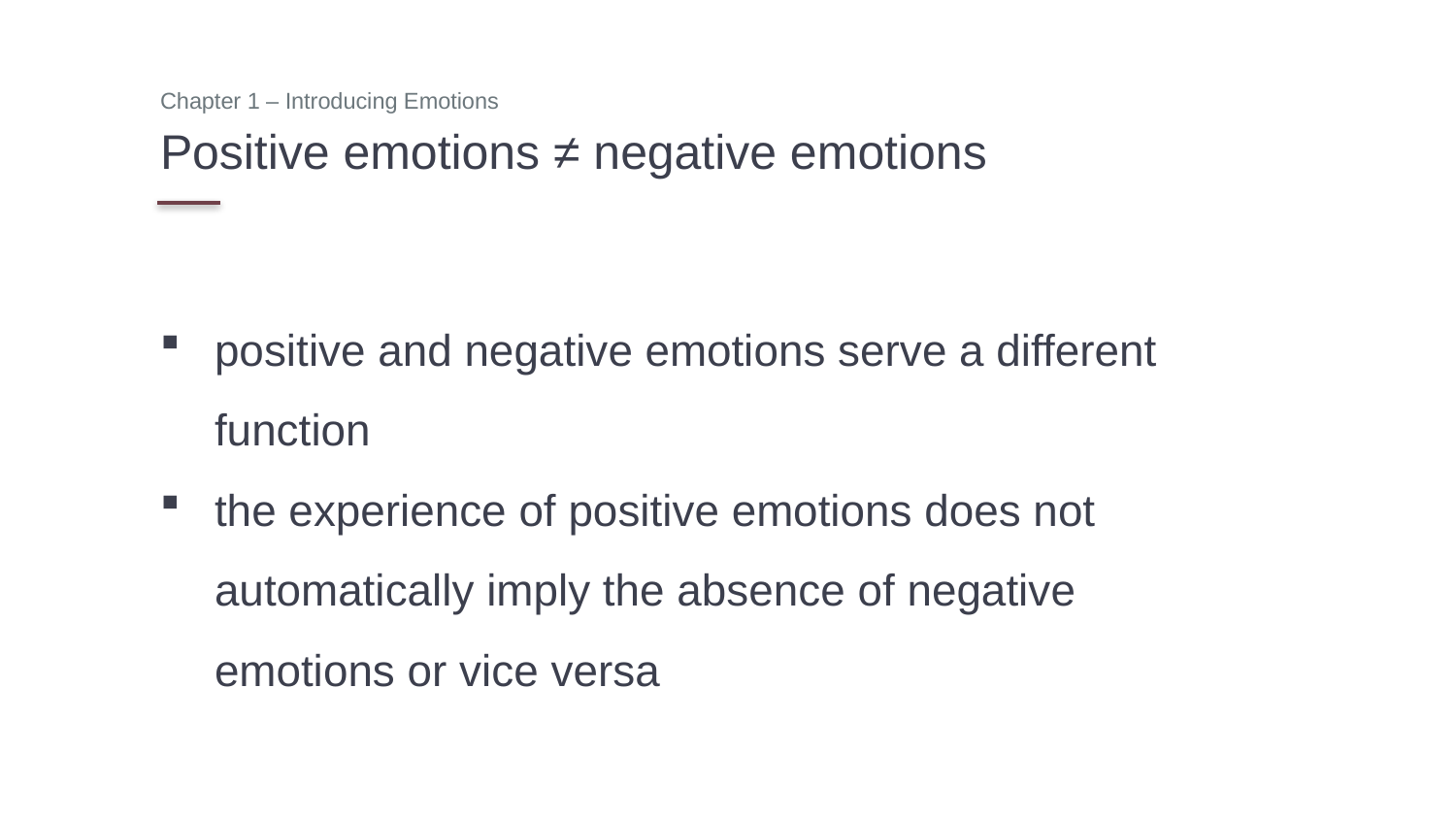

Chapter 1 – Introducing Emotions
# Positive emotions ≠ negative emotions
positive and negative emotions serve a different function
the experience of positive emotions does not automatically imply the absence of negative emotions or vice versa